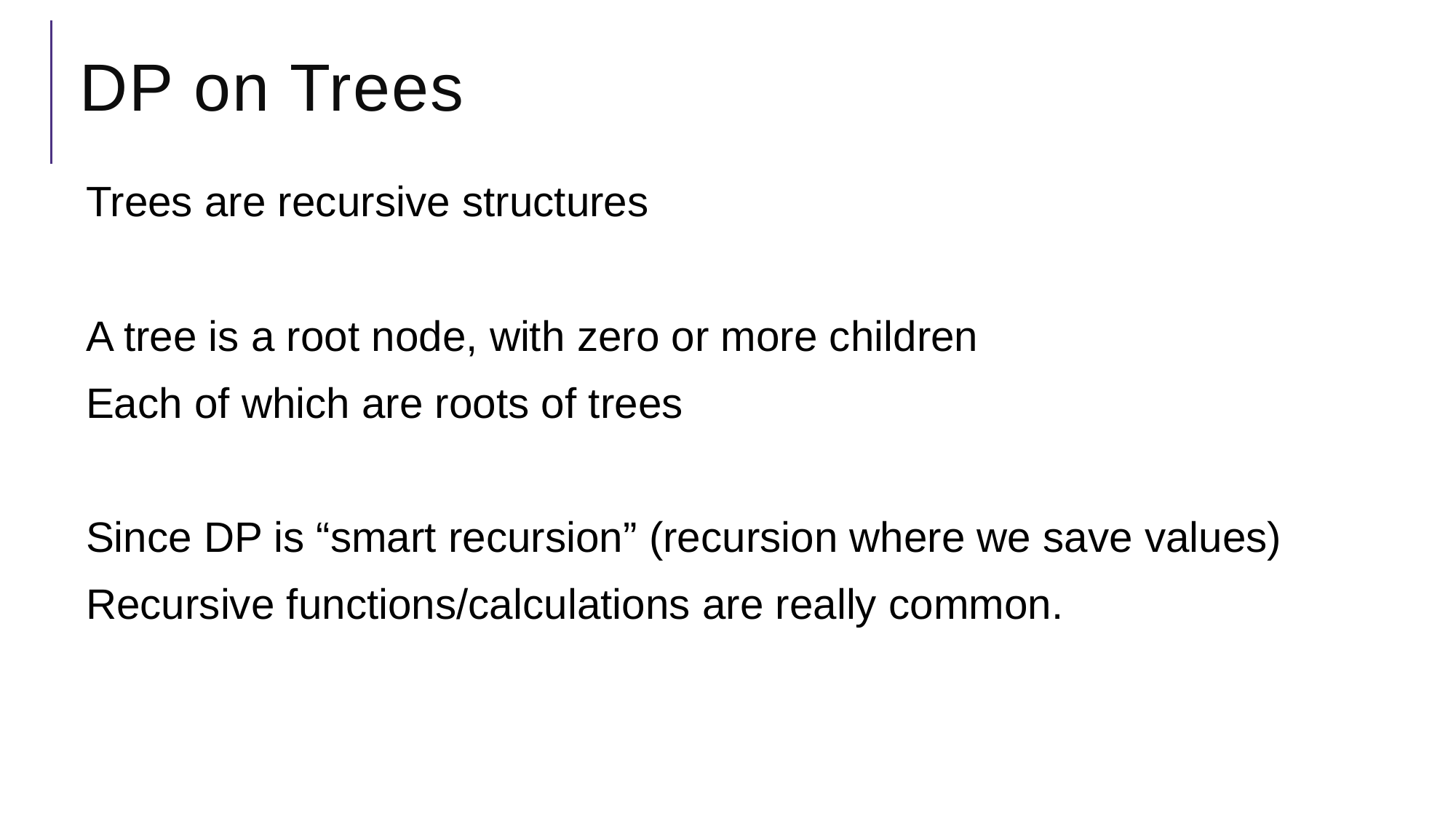

# DP on Trees
Trees are recursive structures

A tree is a root node, with zero or more children
Each of which are roots of trees

Since DP is “smart recursion” (recursion where we save values)
Recursive functions/calculations are really common.